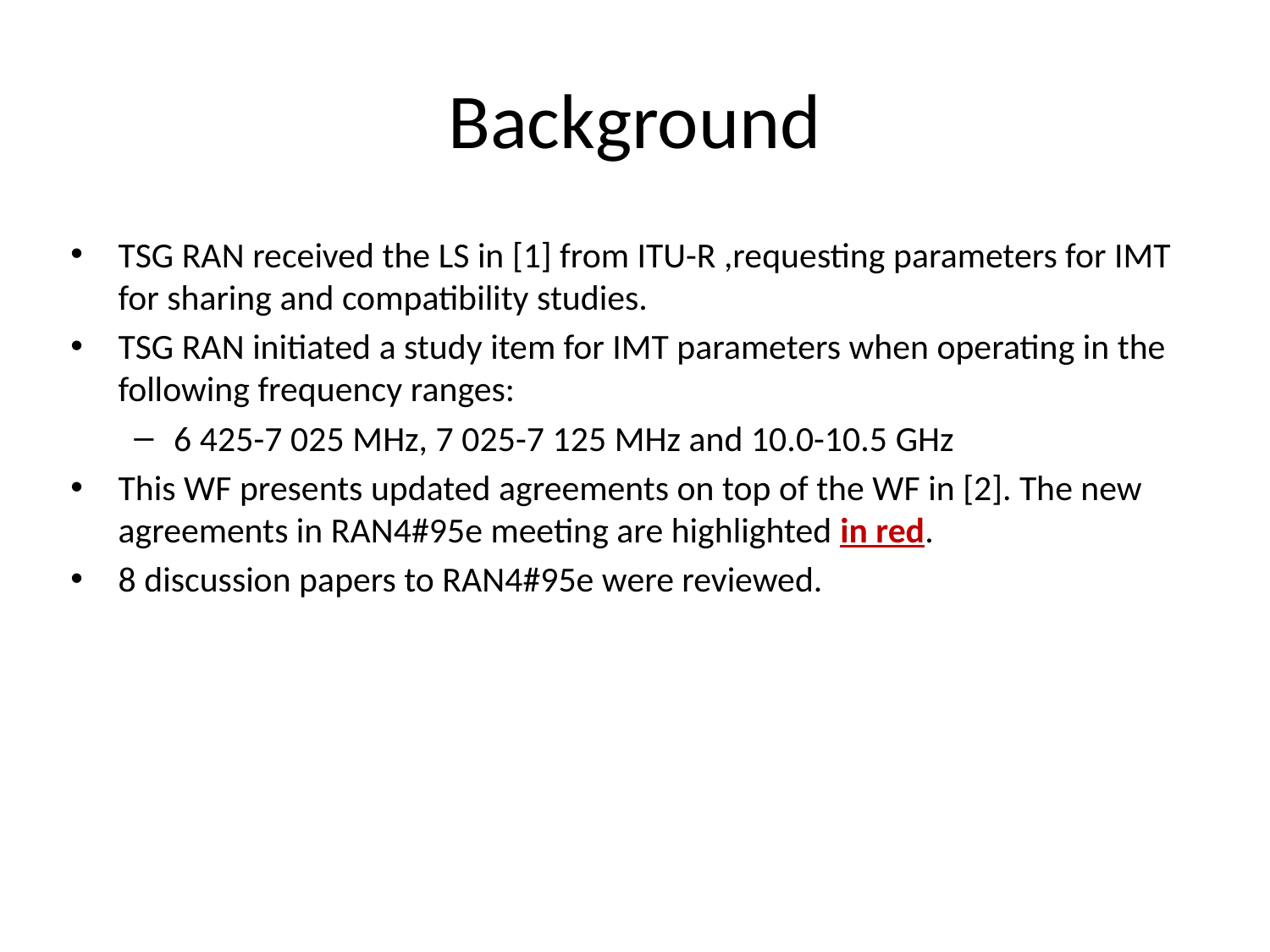

# Background

TSG RAN received the LS in [1] from ITU-R ,requesting parameters for IMT for sharing and compatibility studies.
TSG RAN initiated a study item for IMT parameters when operating in the following frequency ranges:
6 425-7 025 MHz, 7 025-7 125 MHz and 10.0-10.5 GHz
This WF presents updated agreements on top of the WF in [2]. The new agreements in RAN4#95e meeting are highlighted in red.
8 discussion papers to RAN4#95e were reviewed.